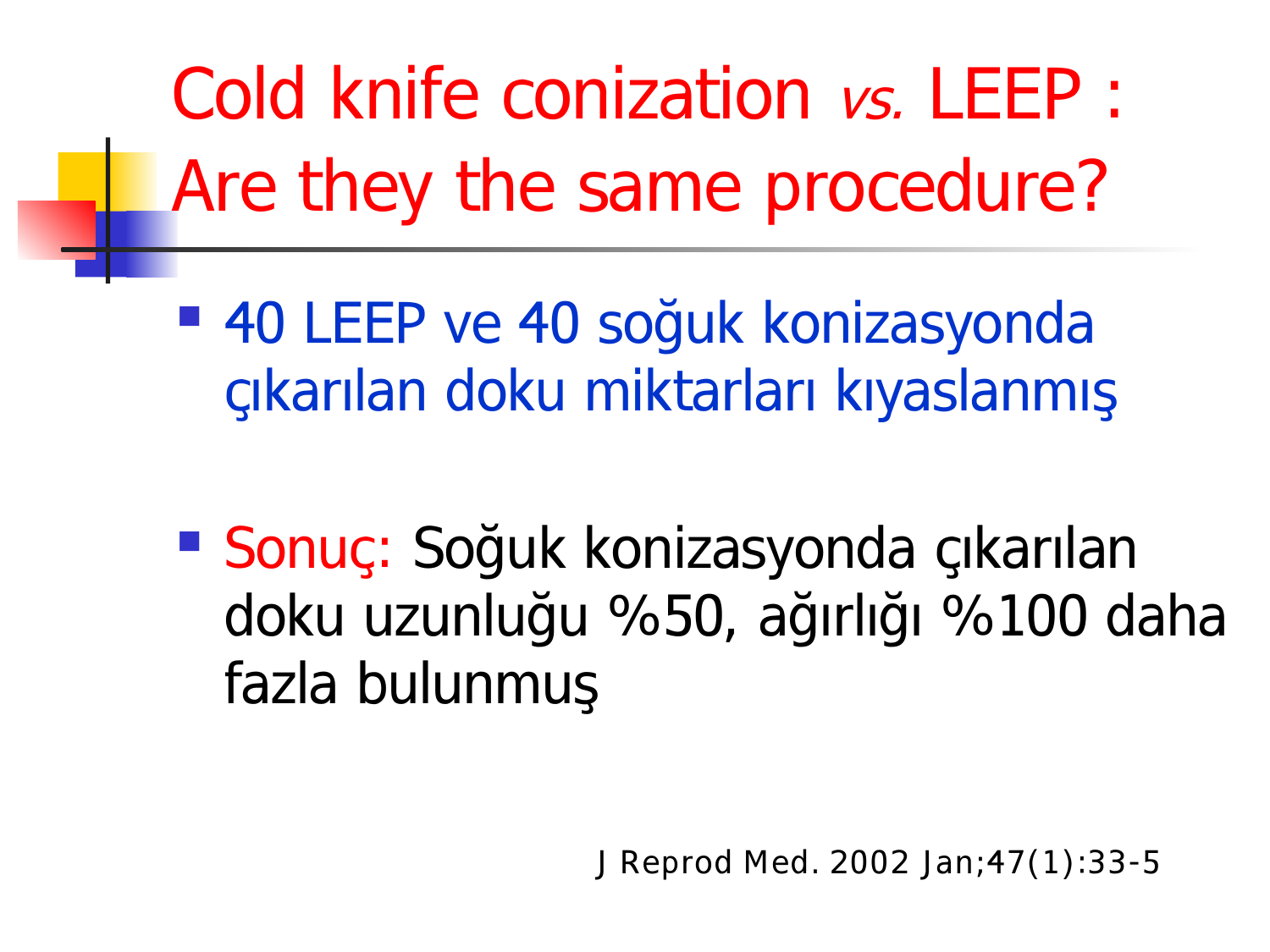

# Cold knife conization vs. LEEP : Are they the same procedure?
40 LEEP ve 40 soğuk konizasyonda çıkarılan doku miktarları kıyaslanmış

Sonuç: Soğuk konizasyonda çıkarılan doku uzunluğu %50, ağırlığı %100 daha fazla bulunmuş
J Reprod Med. 2002 Jan;47(1):33-5